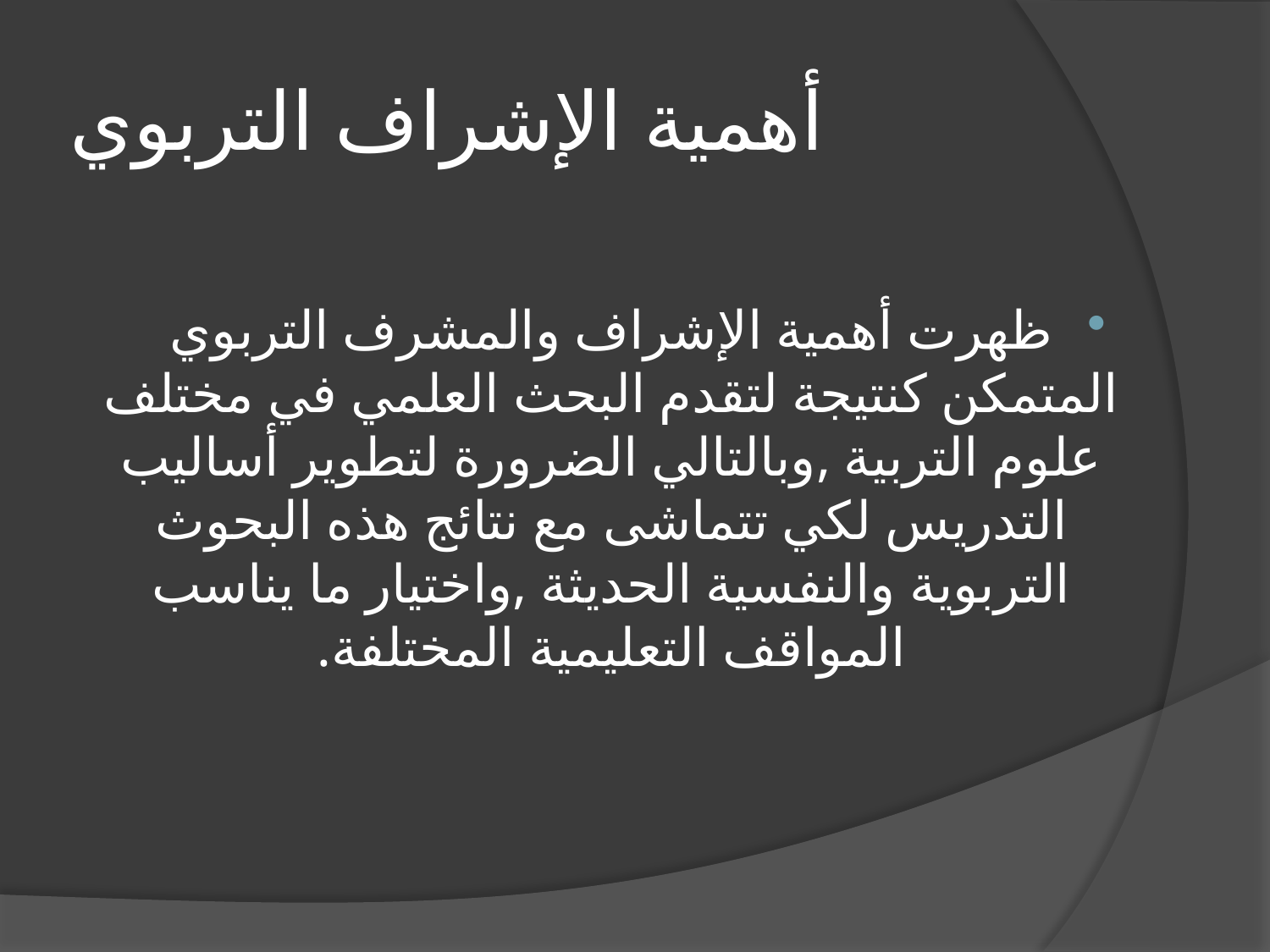

# أهمية الإشراف التربوي
ظهرت أهمية الإشراف والمشرف التربوي المتمكن كنتيجة لتقدم البحث العلمي في مختلف علوم التربية ,وبالتالي الضرورة لتطوير أساليب التدريس لكي تتماشى مع نتائج هذه البحوث التربوية والنفسية الحديثة ,واختيار ما يناسب المواقف التعليمية المختلفة.